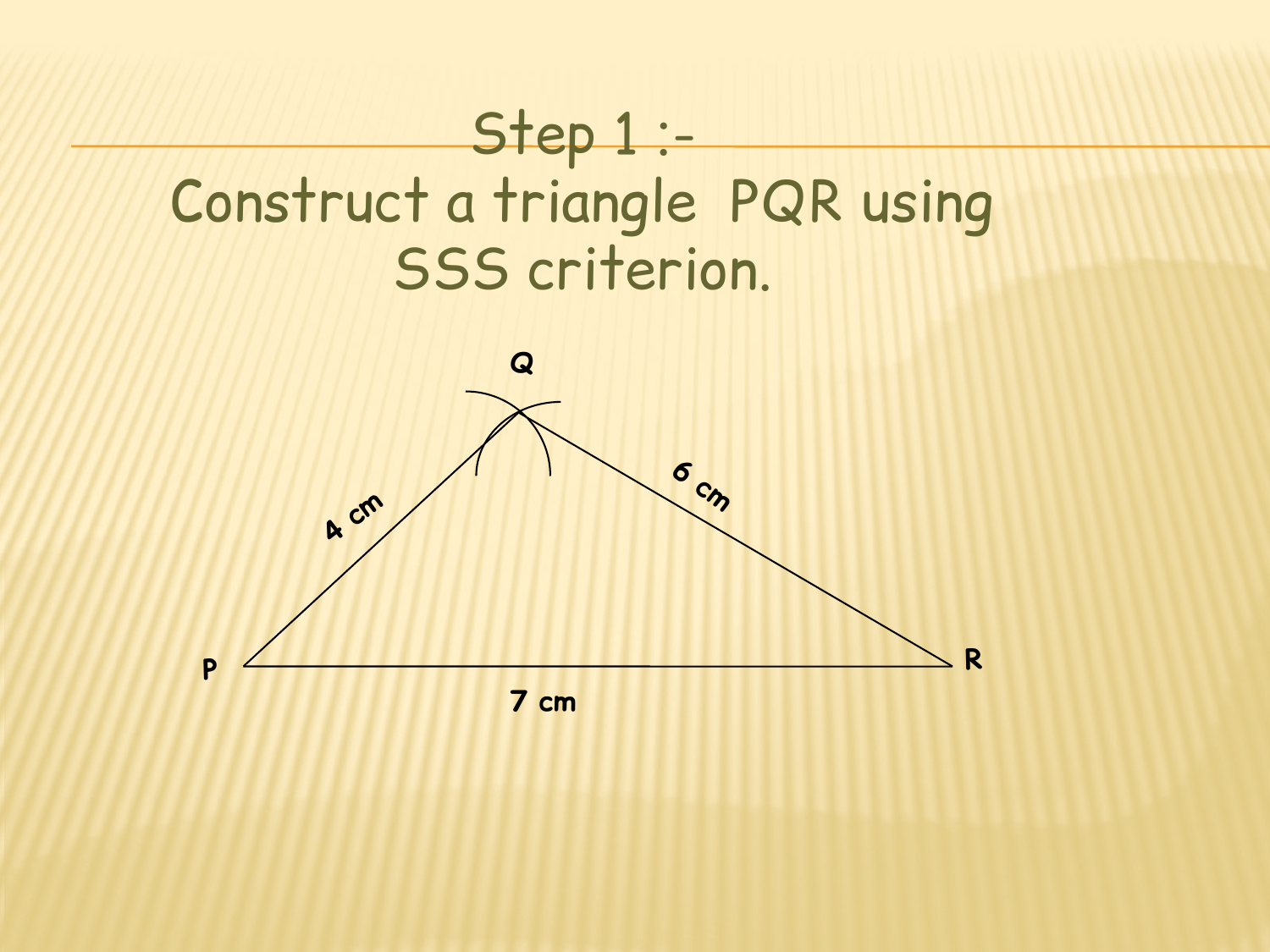

#
Step 1 :-
Construct a triangle  PQR using SSS criterion.
Q

6 cm
 4 cm
R
P

7 cm